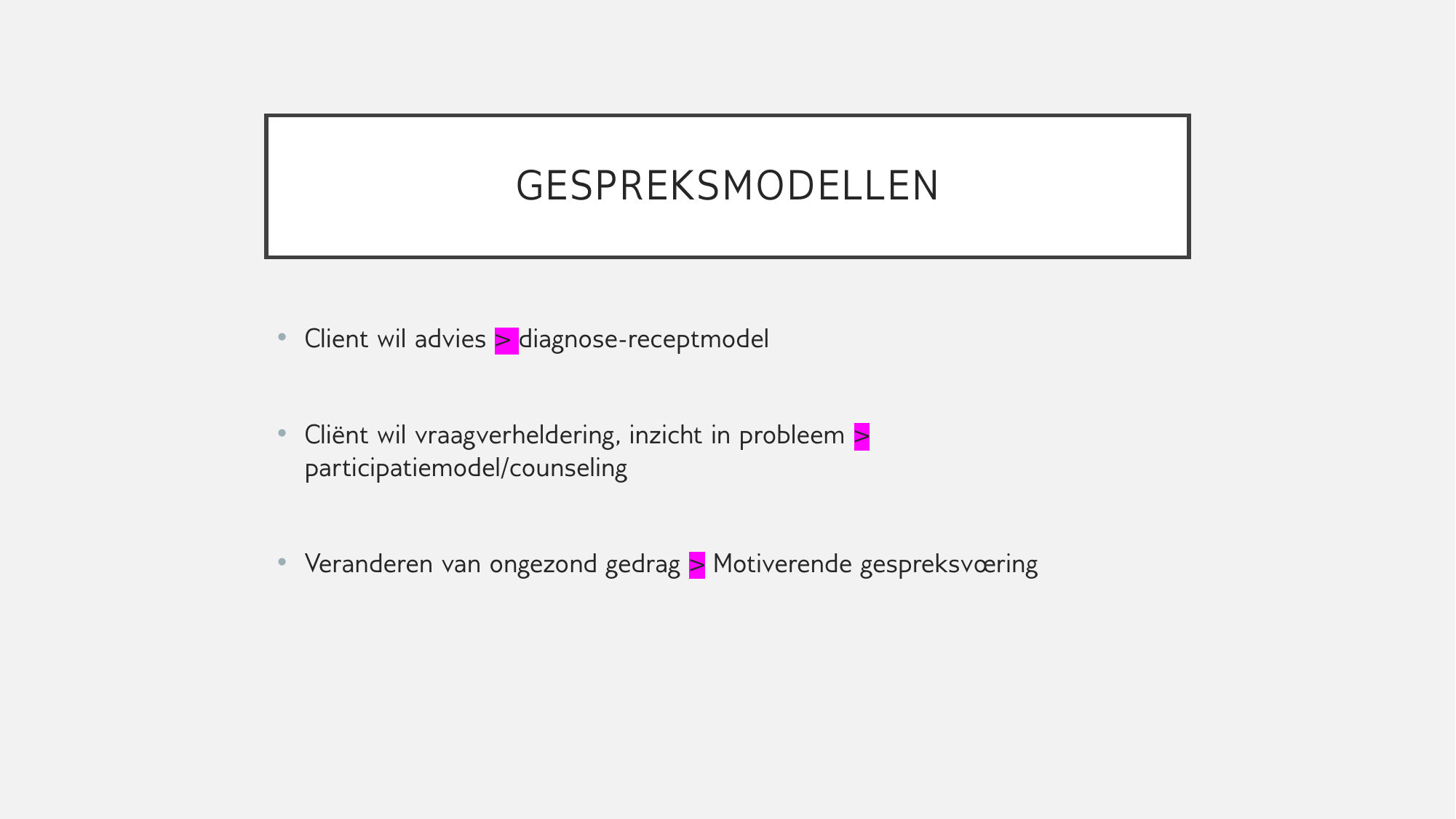

# gespreksmodellen
Client wil advies > diagnose-receptmodel

Cliënt wil vraagverheldering, inzicht in probleem > participatiemodel/counseling

Veranderen van ongezond gedrag > Motiverende gespreksvoering